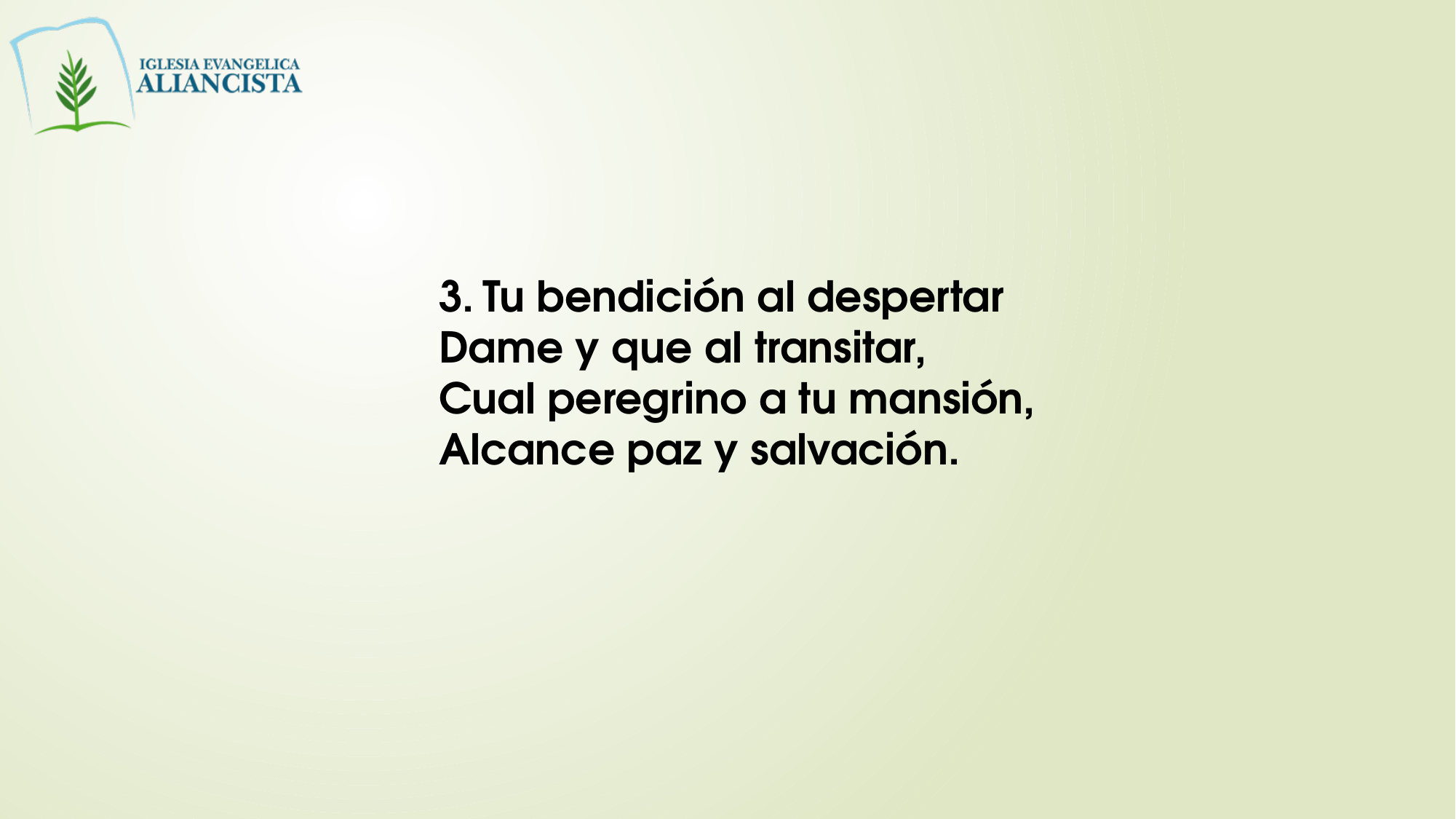

3. Tu bendición al despertar
Dame y que al transitar,
Cual peregrino a tu mansión,
Alcance paz y salvación.